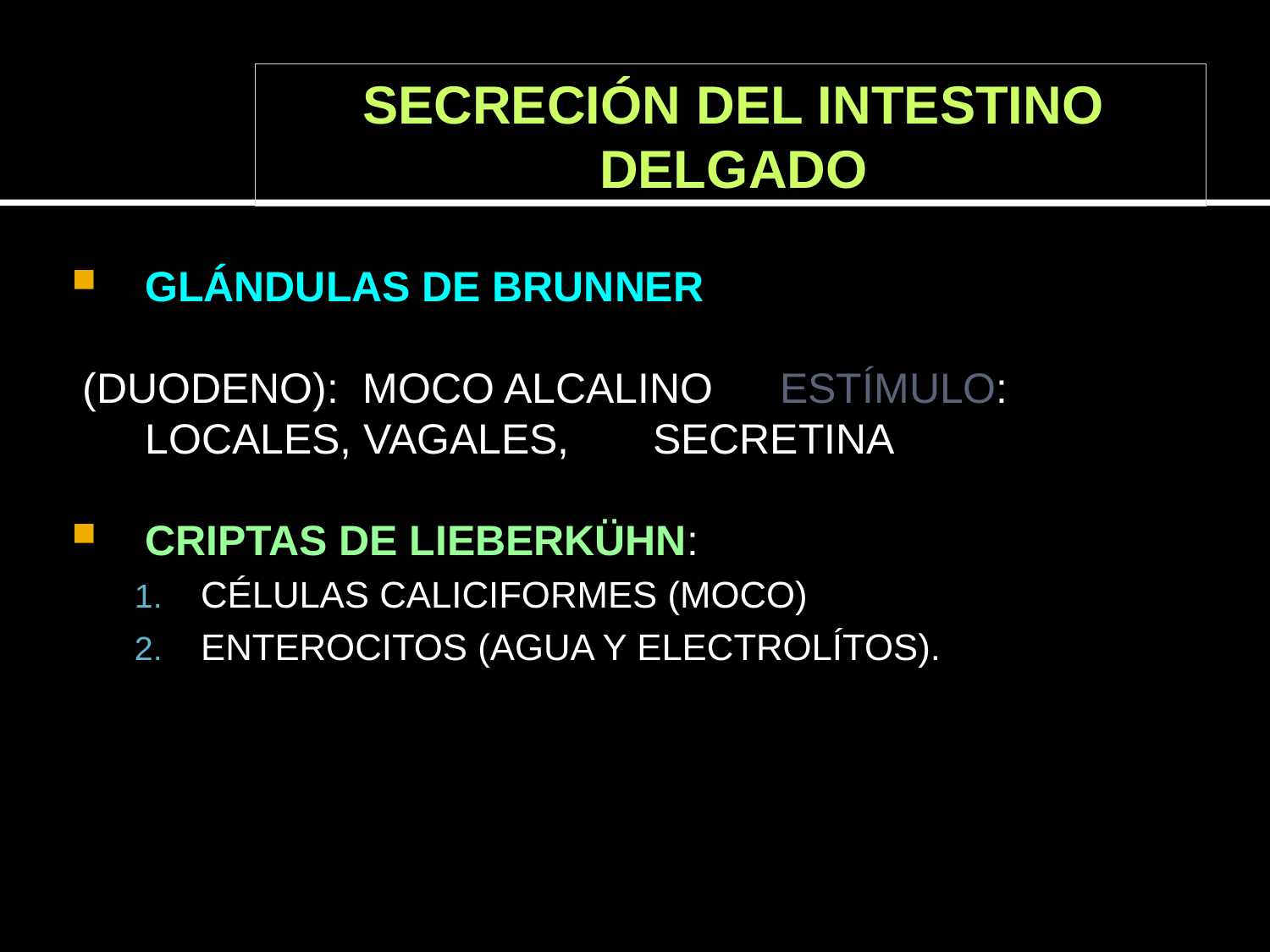

# SECRECIÓN DEL INTESTINO DELGADO
GLÁNDULAS DE BRUNNER

 (DUODENO):  MOCO ALCALINO    	ESTÍMULO: LOCALES, VAGALES, 	SECRETINA

CRIPTAS DE LIEBERKÜHN:
CÉLULAS CALICIFORMES (MOCO)
ENTEROCITOS (AGUA Y ELECTROLÍTOS).